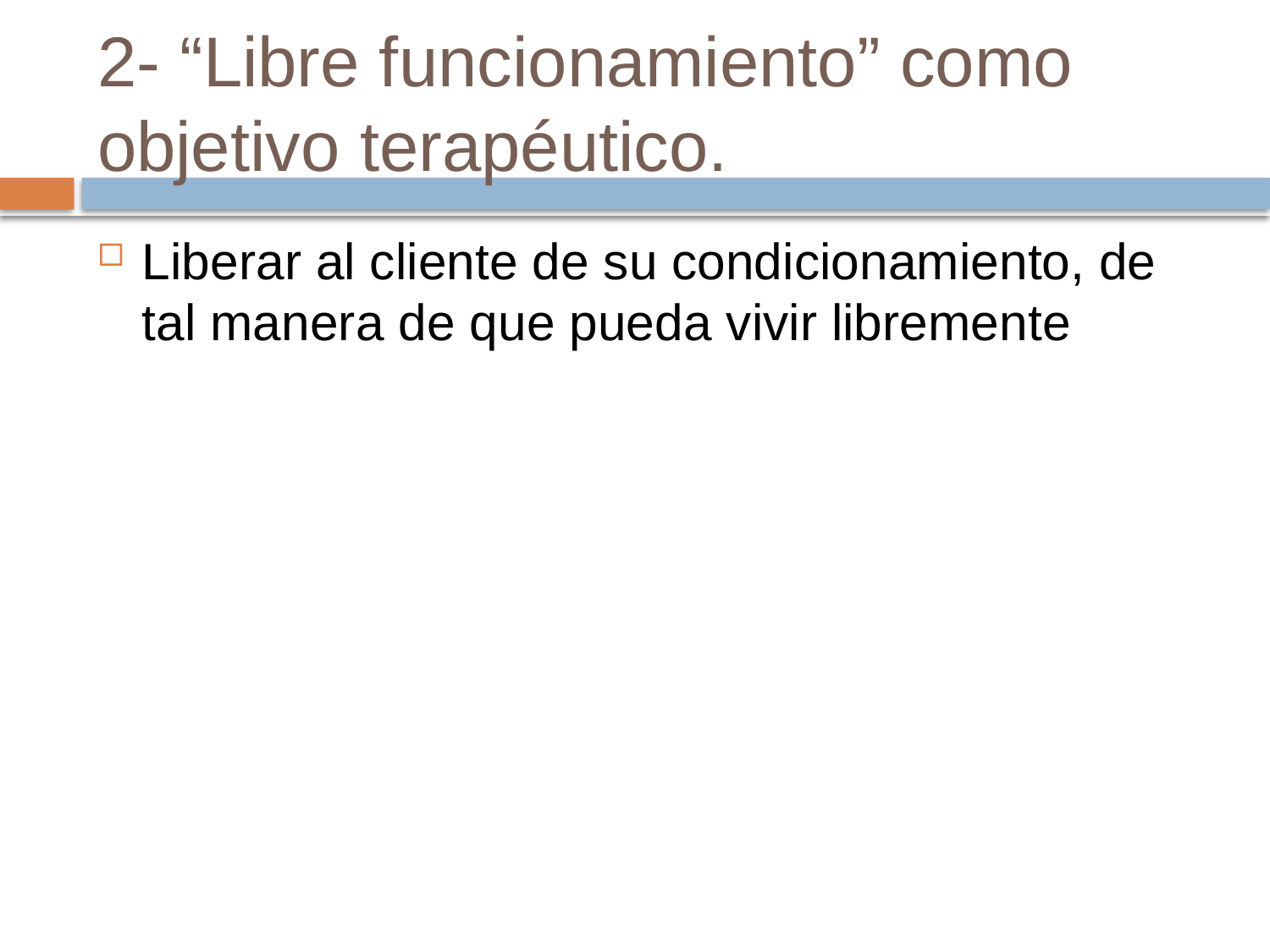

# 2- “Libre funcionamiento” como objetivo terapéutico.
Liberar al cliente de su condicionamiento, de tal manera de que pueda vivir libremente